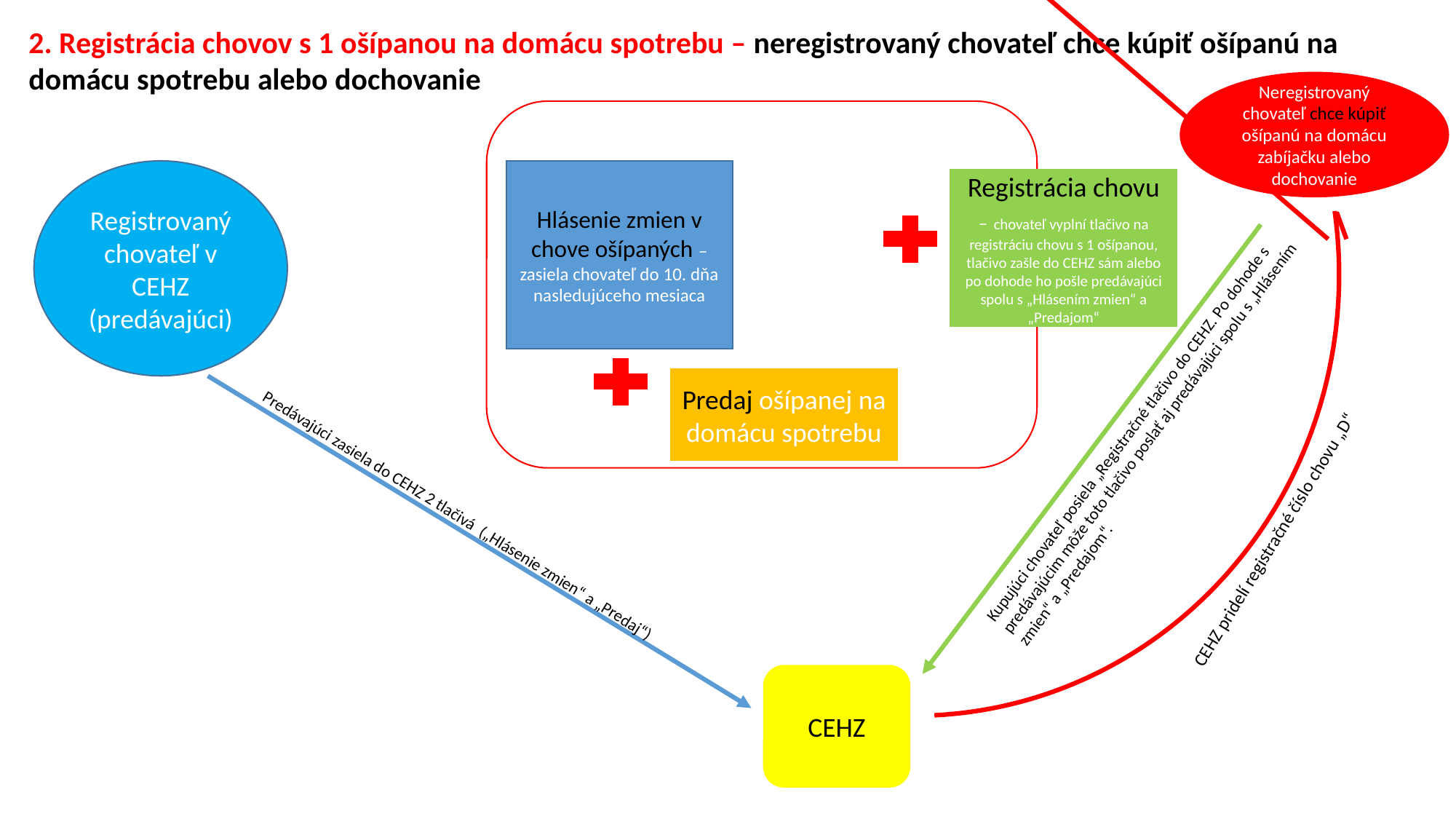

2. Registrácia chovov s 1 ošípanou na domácu spotrebu – neregistrovaný chovateľ chce kúpiť ošípanú na domácu spotrebu alebo dochovanie
Neregistrovaný chovateľ chce kúpiť ošípanú na domácu zabíjačku alebo dochovanie

Hlásenie zmien v chove ošípaných – zasiela chovateľ do 10. dňa nasledujúceho mesiaca
Registrovaný chovateľ v CEHZ (predávajúci)
Registrácia chovu – chovateľ vyplní tlačivo na registráciu chovu s 1 ošípanou, tlačivo zašle do CEHZ sám alebo po dohode ho pošle predávajúci spolu s „Hlásením zmien“ a „Predajom“

Predaj ošípanej na domácu spotrebu
Kupujúci chovateľ posiela „Registračné tlačivo do CEHZ. Po dohode s predávajúcim môže toto tlačivo poslať aj predávajúci spolu s „Hlásením zmien“ a „Predajom“.
Predávajúci zasiela do CEHZ 2 tlačivá  („Hlásenie zmien“ a „Predaj“)
CEHZ pridelí registračné číslo chovu „D“
CEHZ